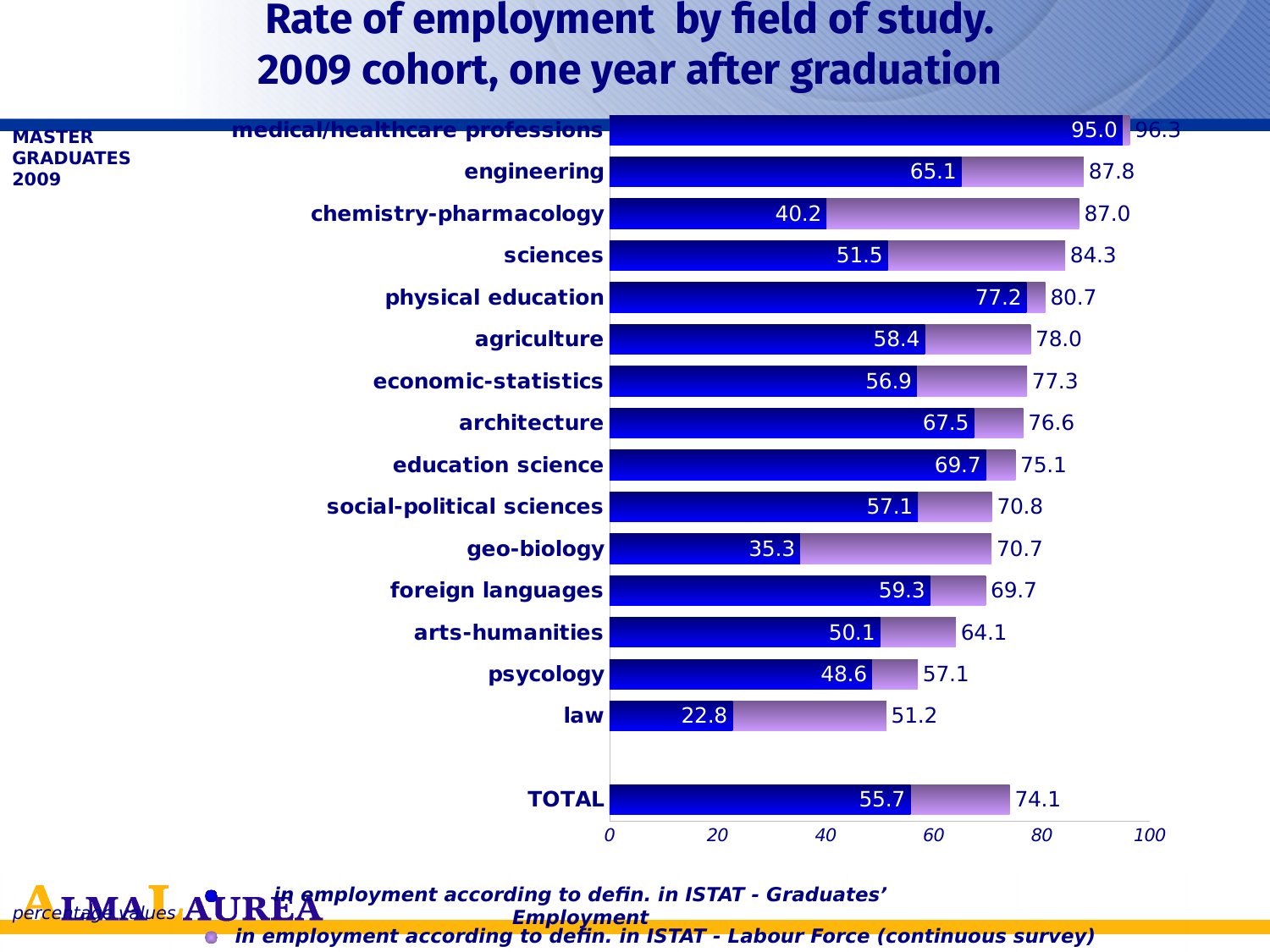

# Rate of employment  by field of study. 2009 cohort, one year after graduation

### Chart

| Category | OCCUPATI secondo def. ISTAT | Lavora |
|---|---|---|
| TOTAL | 74.1 | 55.7 |
|  | None | None |
| law | 51.235929880000256 | 22.780415579999776 |
| psycology | 57.06802477 | 48.58391288000011 |
| arts-humanities | 64.10760043 | 50.1128464 |
| foreign languages | 69.65752376000063 | 59.34907583000001 |
| geo-biology | 70.71979451999998 | 35.257424659999714 |
| social-political sciences | 70.80316795999998 | 57.08298735 |
| education science | 75.14428732999998 | 69.68324871999926 |
| architecture | 76.58316123 | 67.46225826 |
| economic-statistics | 77.29853709999992 | 56.89277652000001 |
| agriculture | 77.95570551999928 | 58.3712302 |
| physical education | 80.67879935999908 | 77.19630902 |
| sciences | 84.34524962000064 | 51.50750672 |
| chemistry-pharmacology | 86.95534872999943 | 40.17474207 |
| engineering | 87.77404645999998 | 65.14002094 |
| medical/healthcare professions | 96.32240456999999 | 94.96426559000084 |
MASTER
GRADUATES
2009
in employment according to defin. in ISTAT - Graduates’ Employment

in employment according to defin. in ISTAT - Labour Force (continuous survey)

percentage values